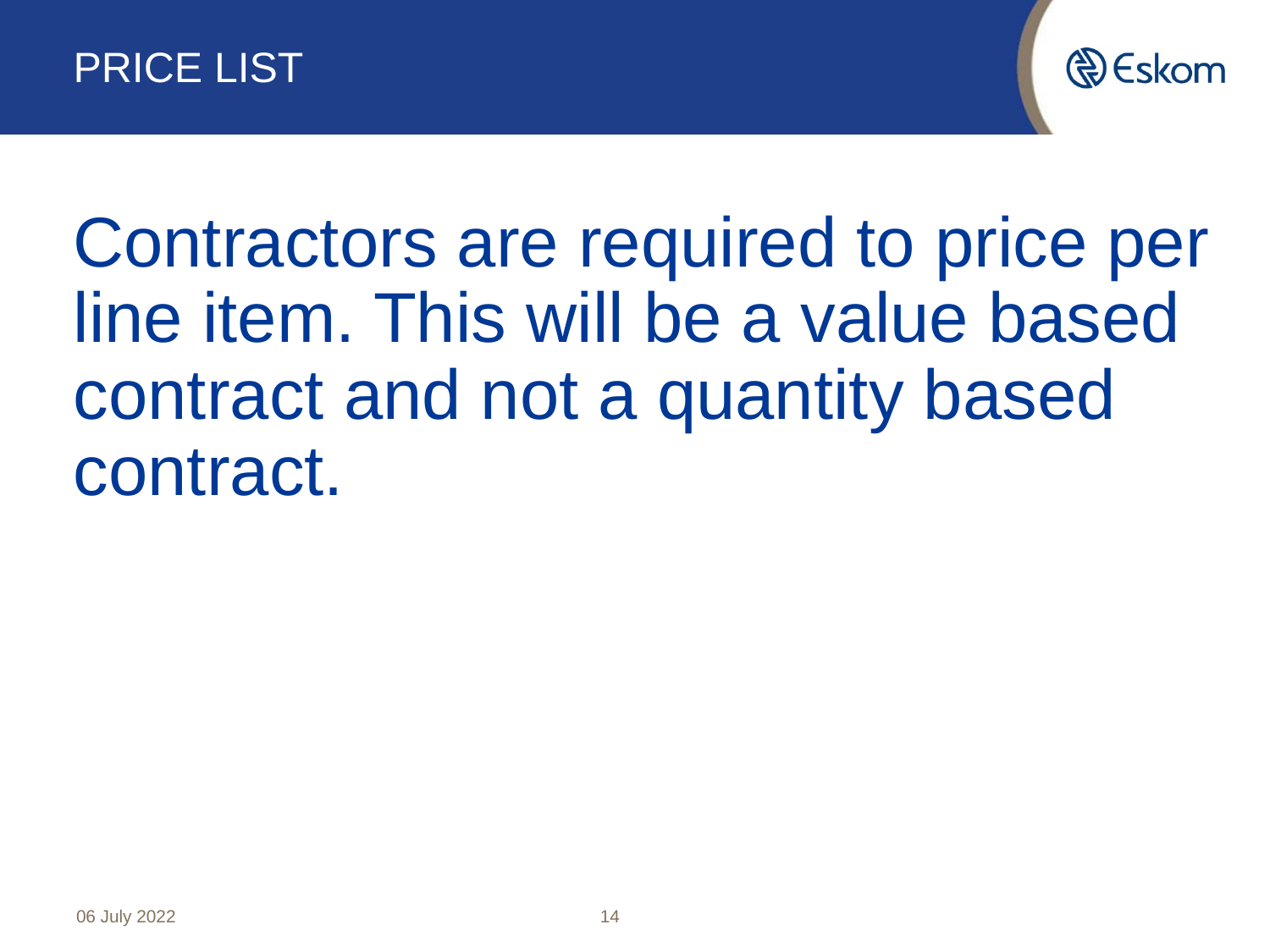

# PRICE LIST
Contractors are required to price per line item. This will be a value based contract and not a quantity based contract.
06 July 2022
14